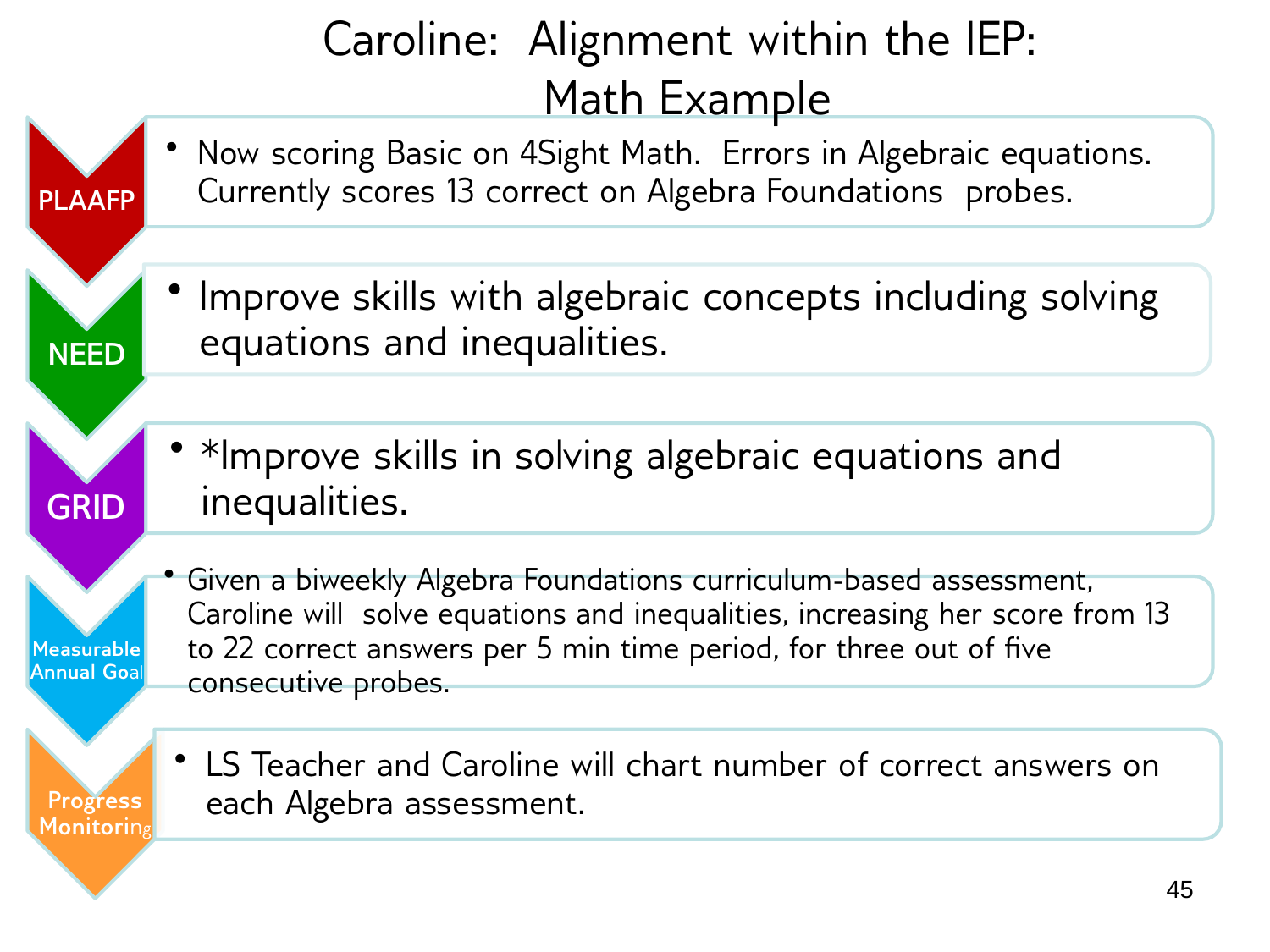

Caroline:  Alignment within the IEP:
Math Example
PLAAFP
Now scoring Basic on 4Sight Math.  Errors in Algebraic equations. Currently scores 13 correct on Algebra Foundations  probes.
NEED
Improve skills with algebraic concepts including solving equations and inequalities.
GRID
*Improve skills in solving algebraic equations and inequalities.
Measurable Annual Goal
Given a biweekly Algebra Foundations curriculum-based assessment, Caroline will  solve equations and inequalities, increasing her score from 13 to 22 correct answers per 5 min time period, for three out of five consecutive probes.
Progress Monitoring
LS Teacher and Caroline will chart number of correct answers on each Algebra assessment.
45